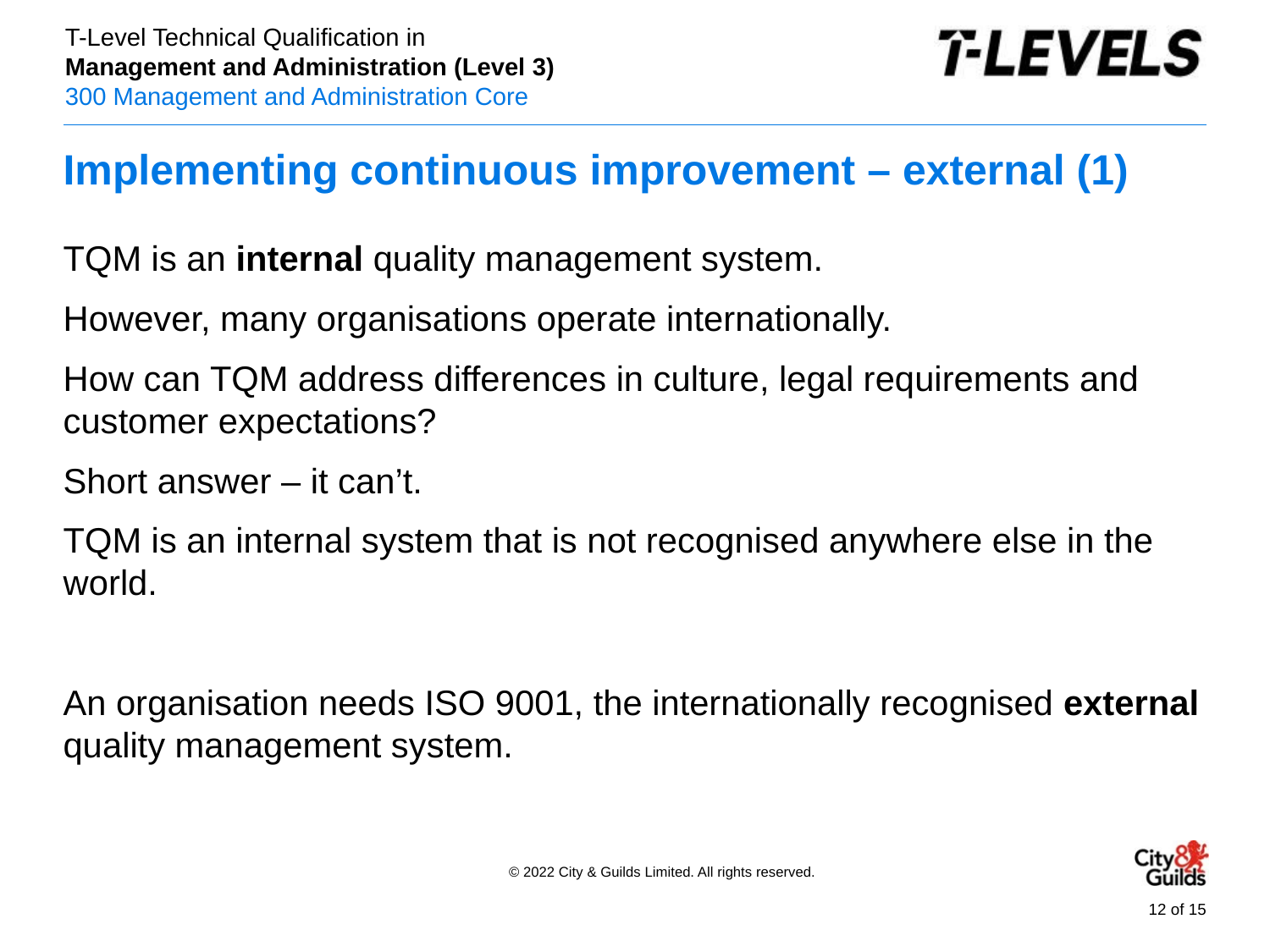

# Implementing continuous improvement – external (1)
TQM is an internal quality management system.
However, many organisations operate internationally.
How can TQM address differences in culture, legal requirements and customer expectations?
Short answer – it can’t.
TQM is an internal system that is not recognised anywhere else in the world.

An organisation needs ISO 9001, the internationally recognised external quality management system.